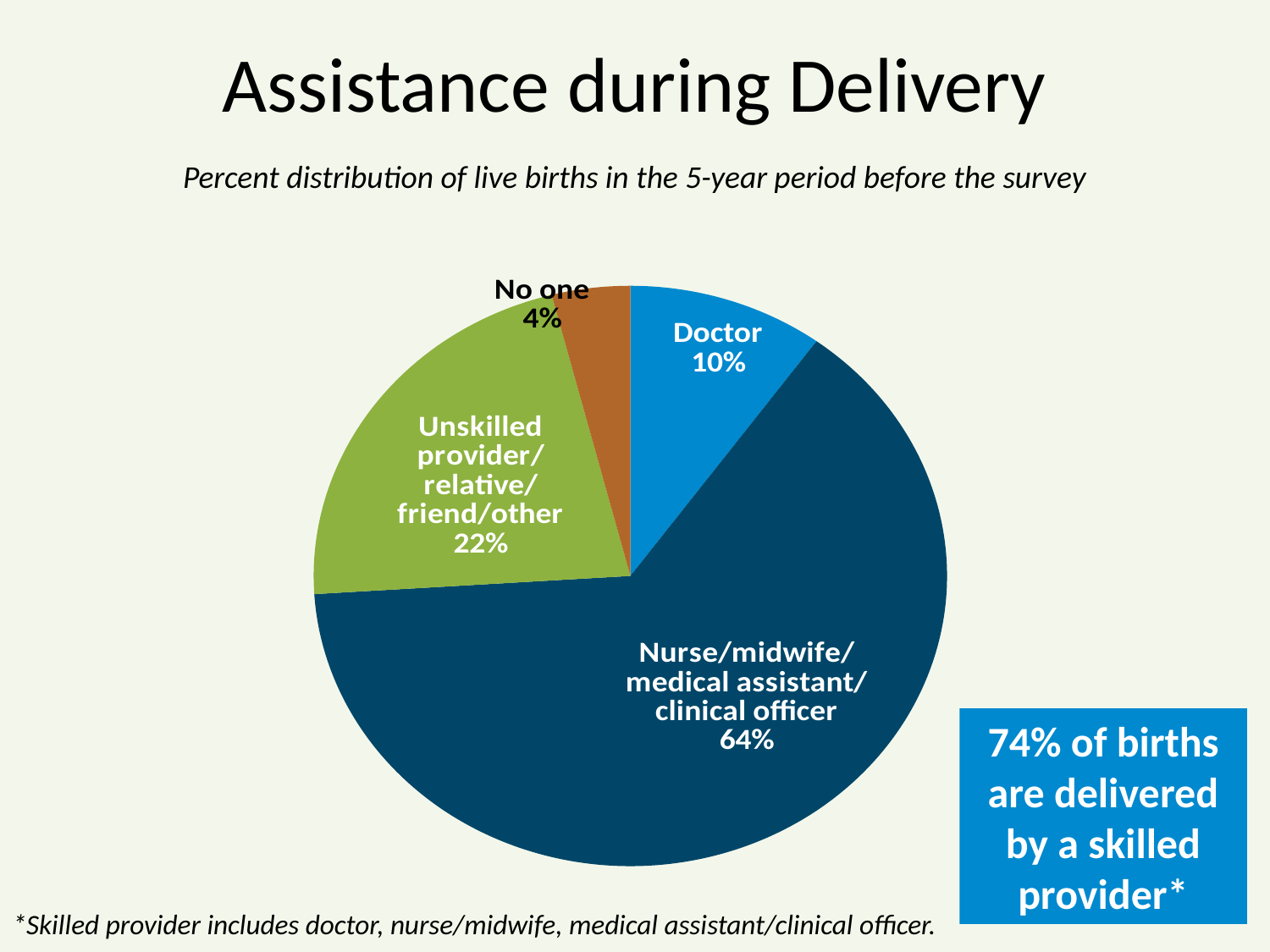

# Assistance during Delivery
Percent distribution of live births in the 5-year period before the survey

### Chart

| Category | Series 1 |
|---|---|
| Doctor | 10.0 |
| Nurse/midwife/medical assistant/ clinical officer | 64.0 |
| Unskilled provider/ relative/friend/other | 22.0 |
| No one | 4.0 |
74% of births are delivered by a skilled provider*
*Skilled provider includes doctor, nurse/midwife, medical assistant/clinical officer.